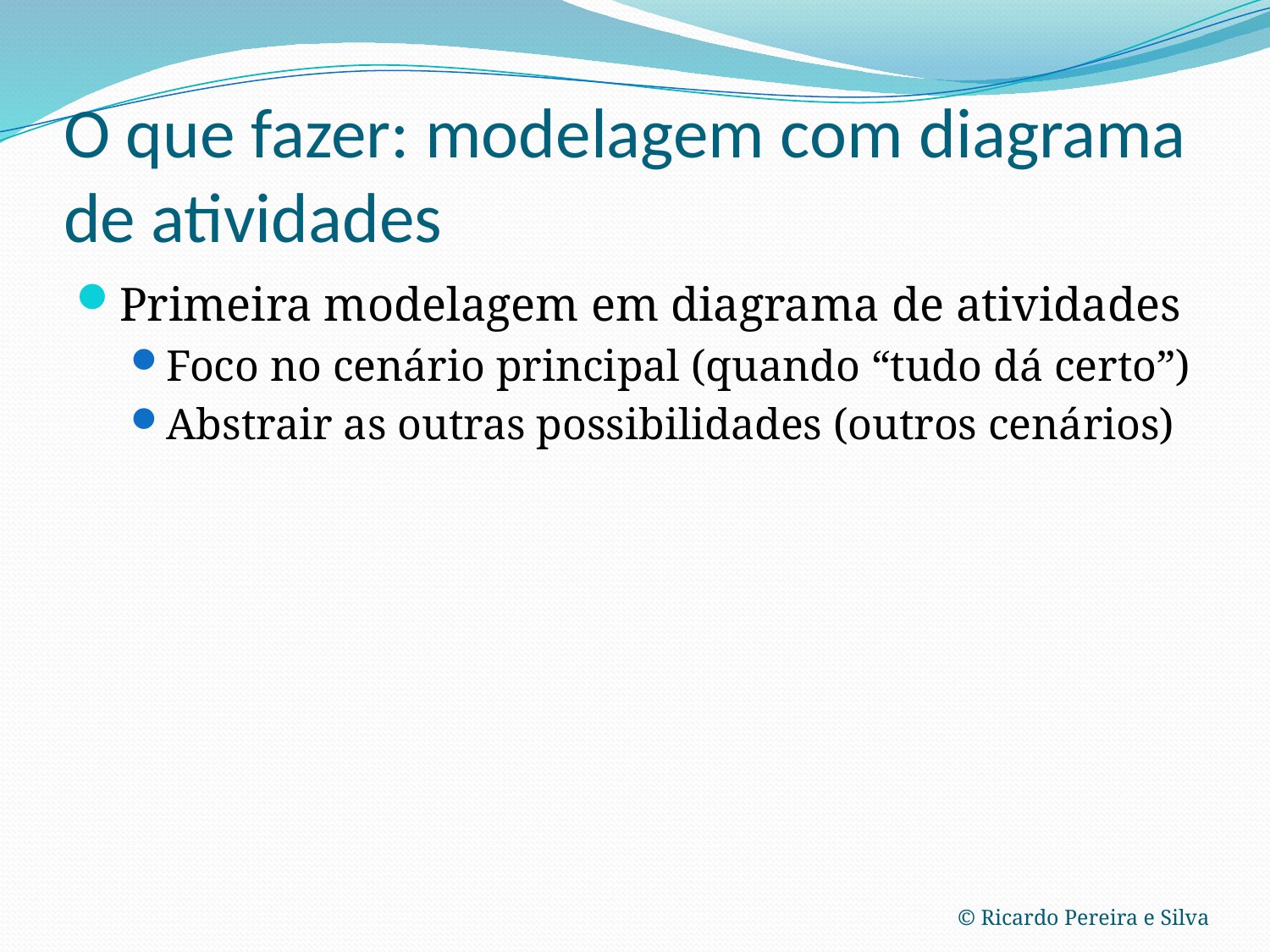

# O que fazer: modelagem com diagrama de atividades
Primeira modelagem em diagrama de atividades
Foco no cenário principal (quando “tudo dá certo”)
Abstrair as outras possibilidades (outros cenários)
© Ricardo Pereira e Silva